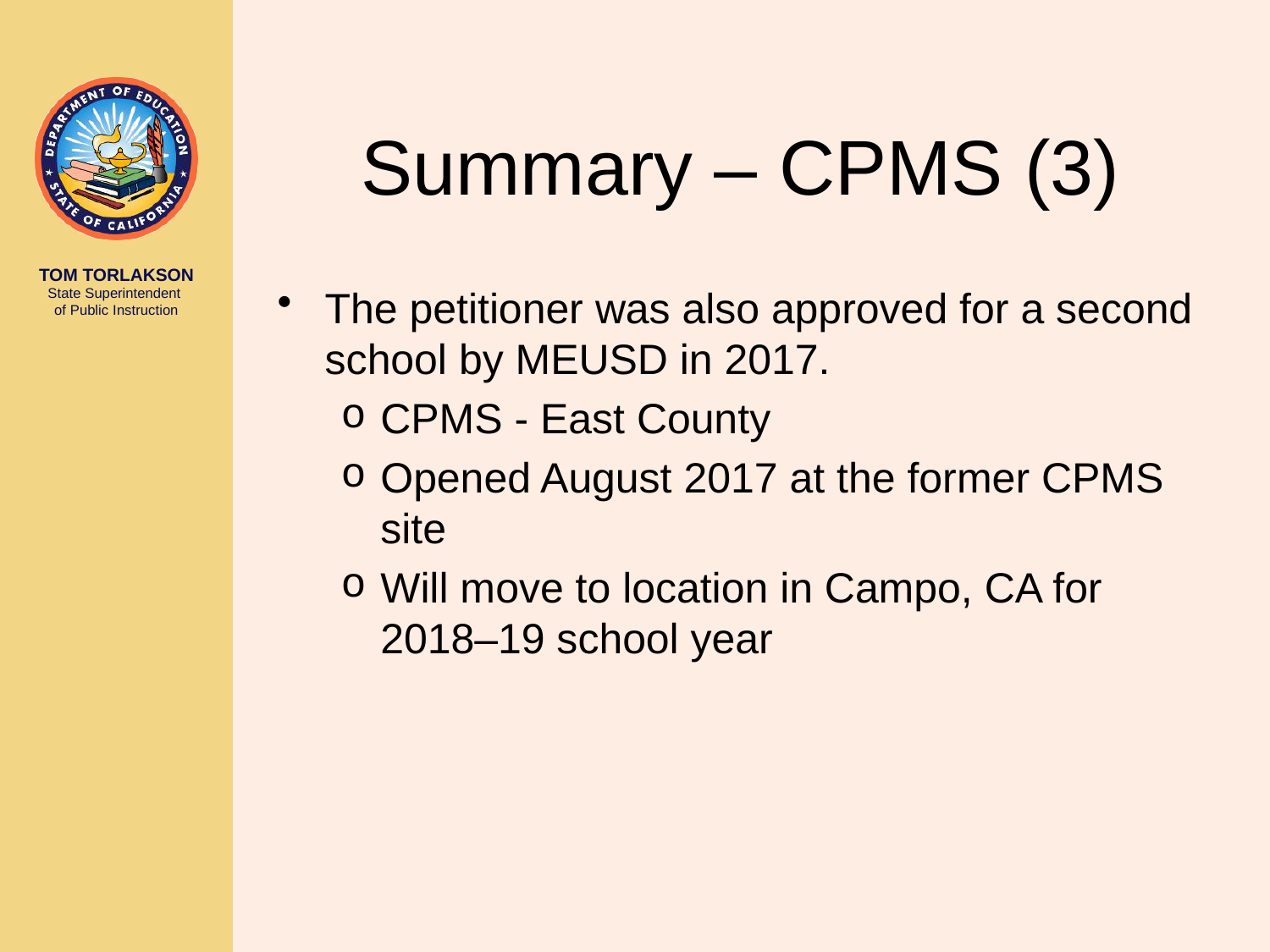

# Summary – CPMS (3)
The petitioner was also approved for a second school by MEUSD in 2017.
CPMS - East County
Opened August 2017 at the former CPMS site
Will move to location in Campo, CA for 2018–19 school year